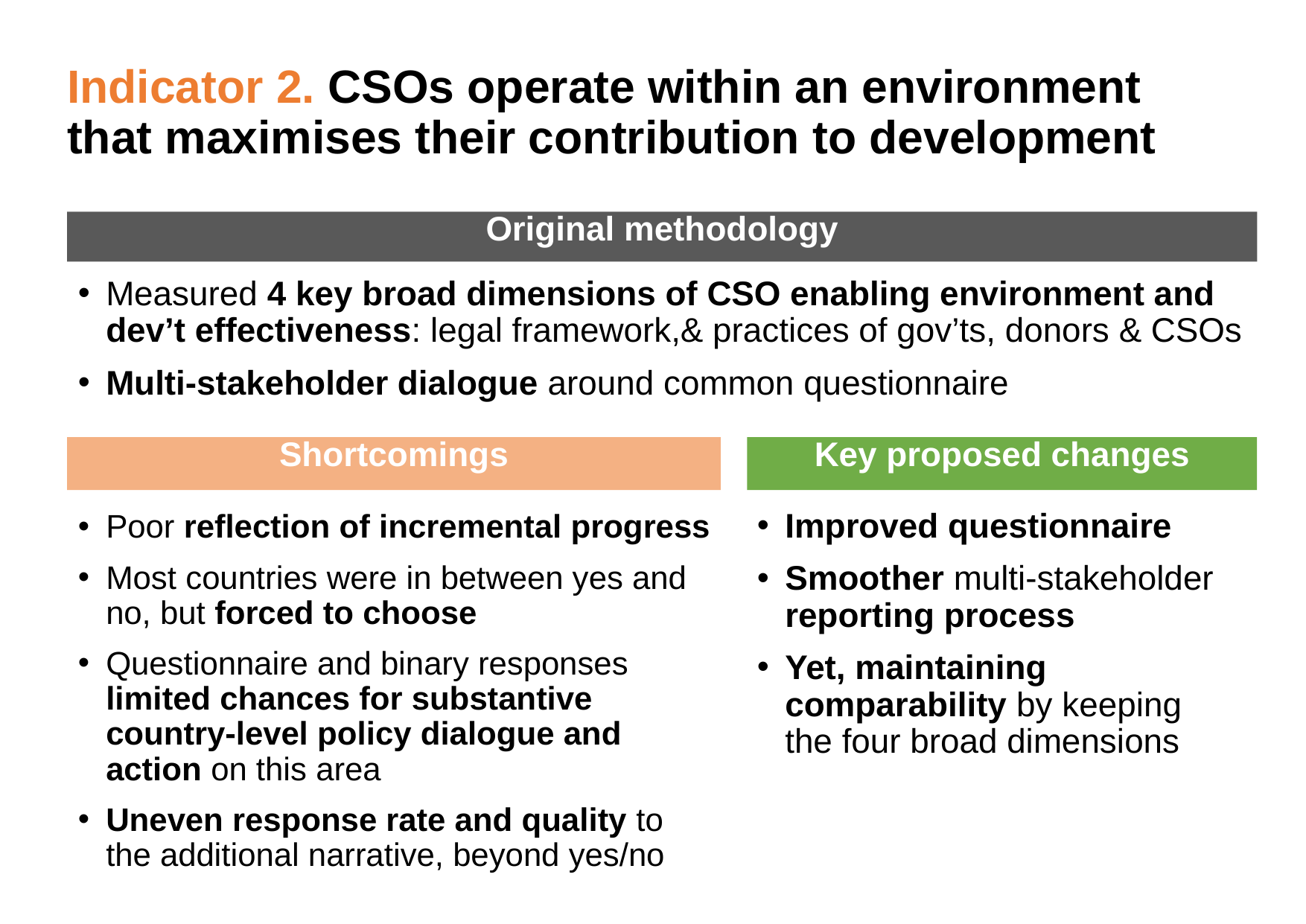

# Indicator 2. CSOs operate within an environment that maximises their contribution to development
Original methodology
Measured 4 key broad dimensions of CSO enabling environment and dev’t effectiveness: legal framework,& practices of gov’ts, donors & CSOs
Multi-stakeholder dialogue around common questionnaire
Shortcomings
Key proposed changes
Improved questionnaire
Smoother multi-stakeholder reporting process
Yet, maintaining comparability by keeping the four broad dimensions
Poor reflection of incremental progress
Most countries were in between yes and no, but forced to choose
Questionnaire and binary responses limited chances for substantive
country-level policy dialogue and
action on this area
Uneven response rate and quality to
the additional narrative, beyond yes/no